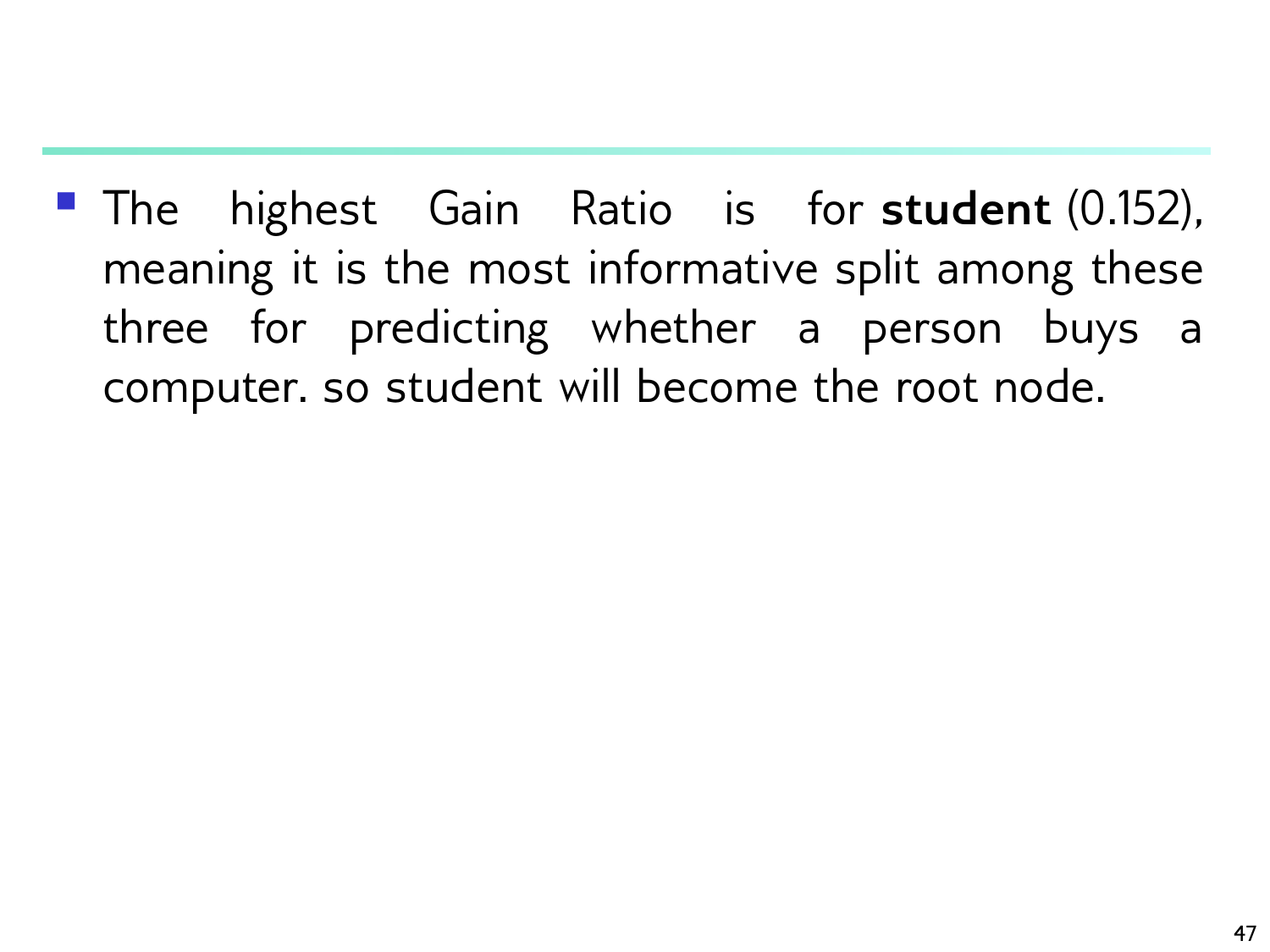

#
The highest Gain Ratio is for student (0.152), meaning it is the most informative split among these three for predicting whether a person buys a computer. so student will become the root node.
47